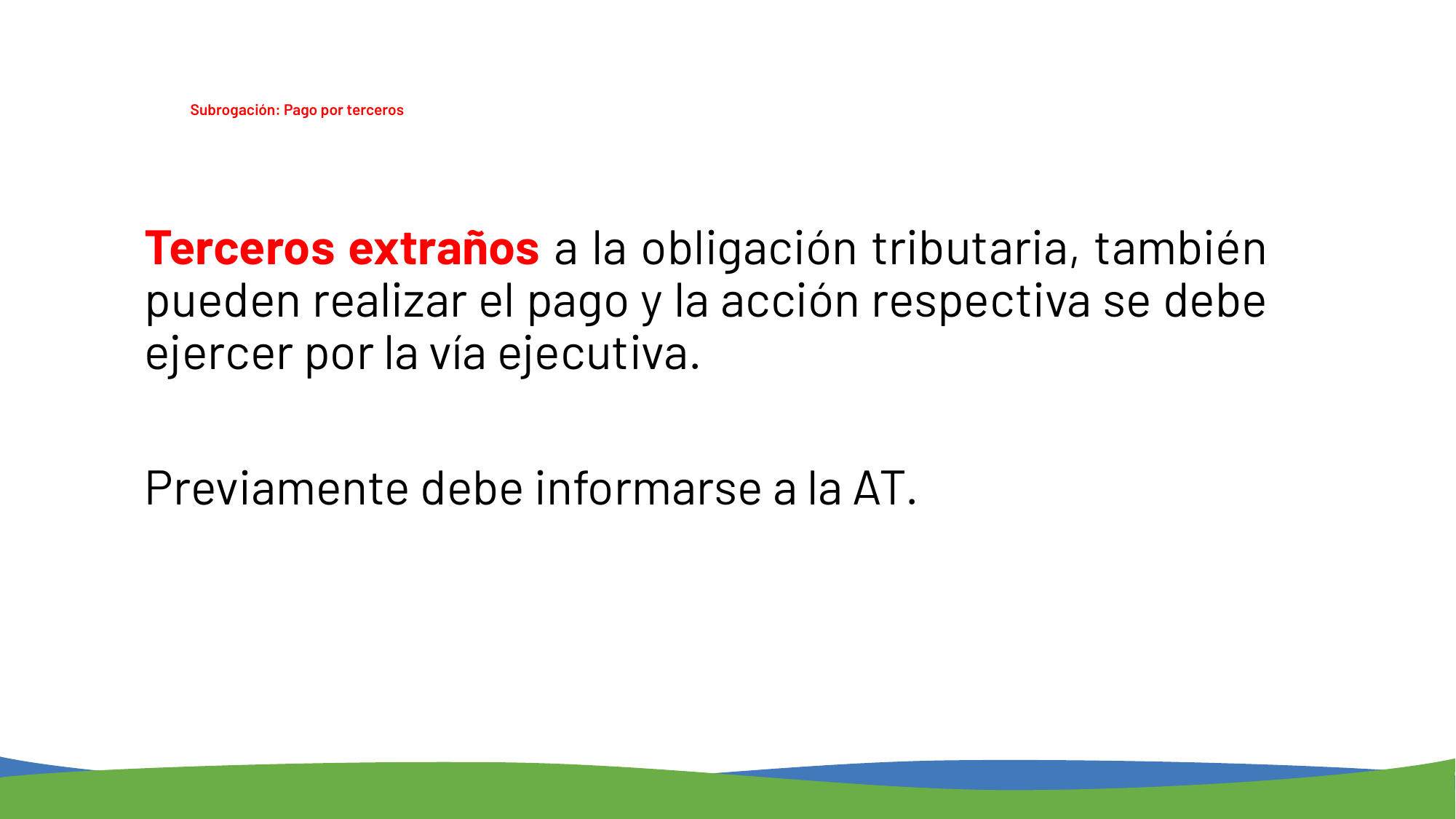

# Subrogación: Pago por terceros

Terceros extraños a la obligación tributaria, también pueden realizar el pago y la acción respectiva se debe ejercer por la vía ejecutiva.

Previamente debe informarse a la AT.